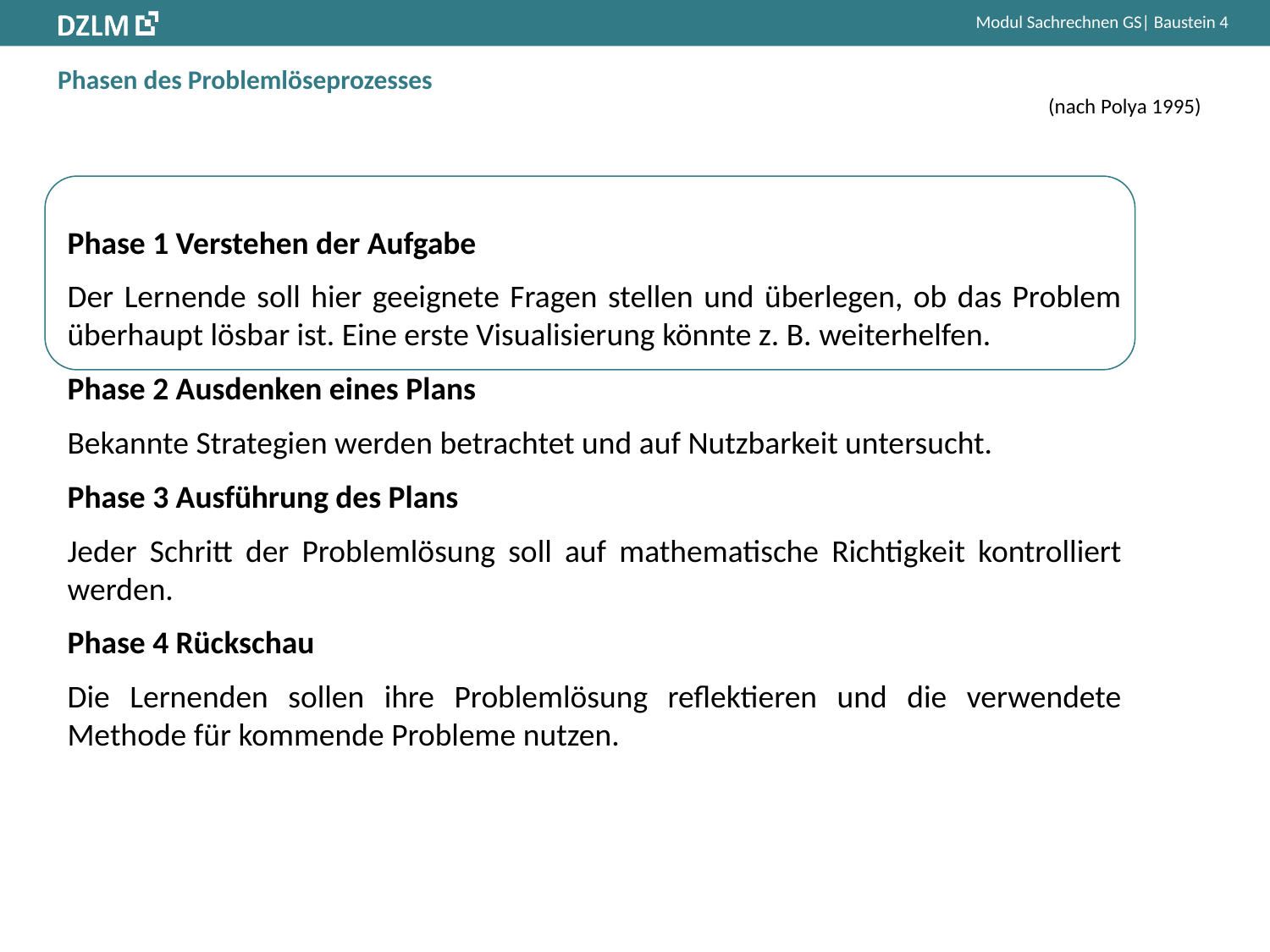

# Phasen des Problemlöseprozesses
(nach Polya 1995)

Phase 1 Verstehen der Aufgabe
Der Lernende soll hier geeignete Fragen stellen und überlegen, ob das Problem überhaupt lösbar ist. Eine erste Visualisierung könnte z. B. weiterhelfen.
Phase 2 Ausdenken eines Plans
Bekannte Strategien werden betrachtet und auf Nutzbarkeit untersucht.
Phase 3 Ausführung des Plans
Jeder Schritt der Problemlösung soll auf mathematische Richtigkeit kontrolliert werden.
Phase 4 Rückschau
Die Lernenden sollen ihre Problemlösung reflektieren und die verwendete Methode für kommende Probleme nutzen.